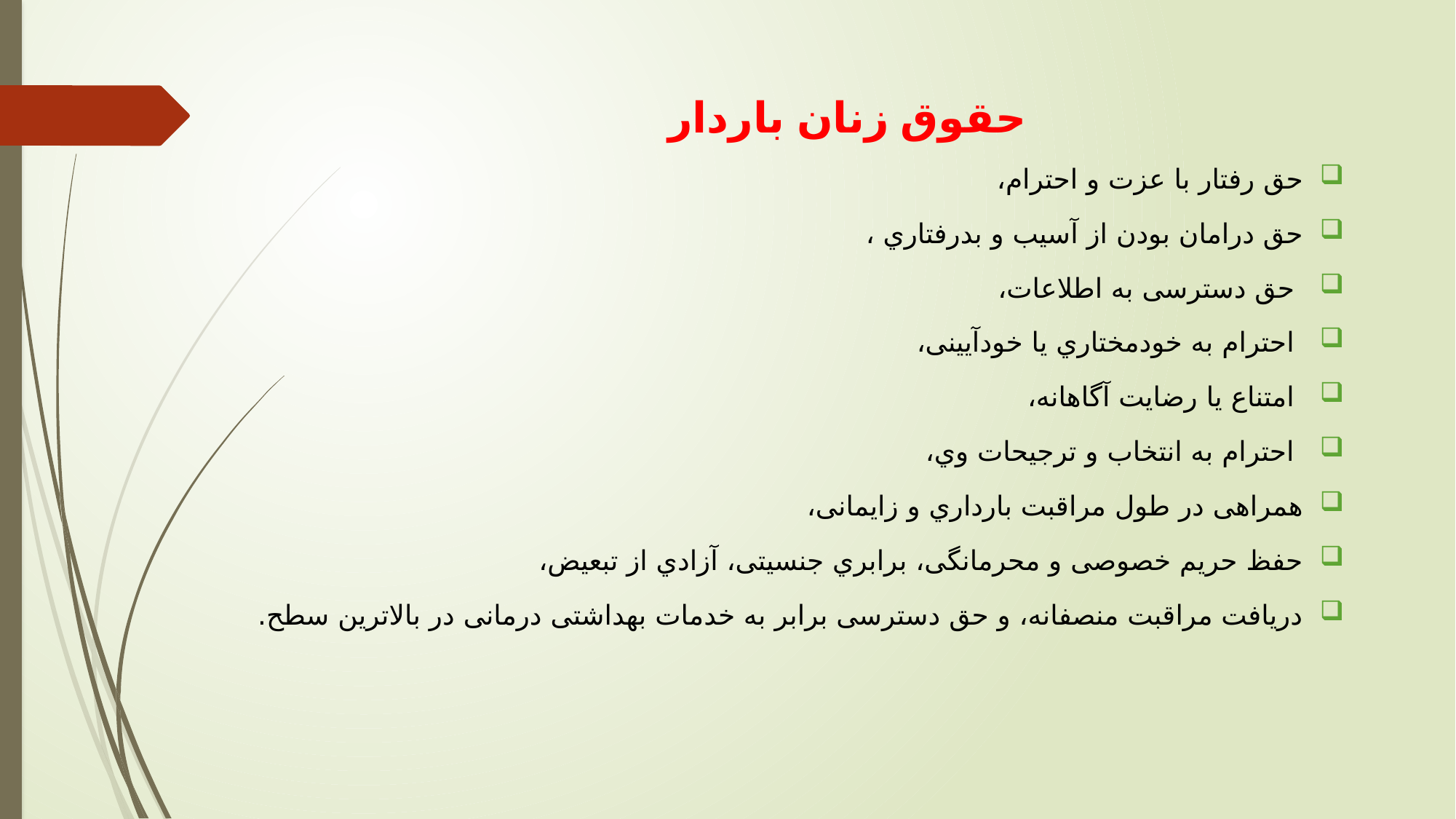

# حقوق زنان باردار
حق رفتار با عزت و احترام،
حق درامان بودن از آسیب و بدرفتاري ،
 حق دسترسی به اطلاعات،
 احترام به خودمختاري یا خودآیینی،
 امتناع یا رضایت آگاهانه،
 احترام به انتخاب و ترجیحات وي،
همراهی در طول مراقبت بارداري و زایمانی،
حفظ حریم خصوصی و محرمانگی، برابري جنسیتی، آزادي از تبعیض،
دریافت مراقبت منصفانه، و حق دسترسی برابر به خدمات بهداشتی درمانی در بالاترین سطح.